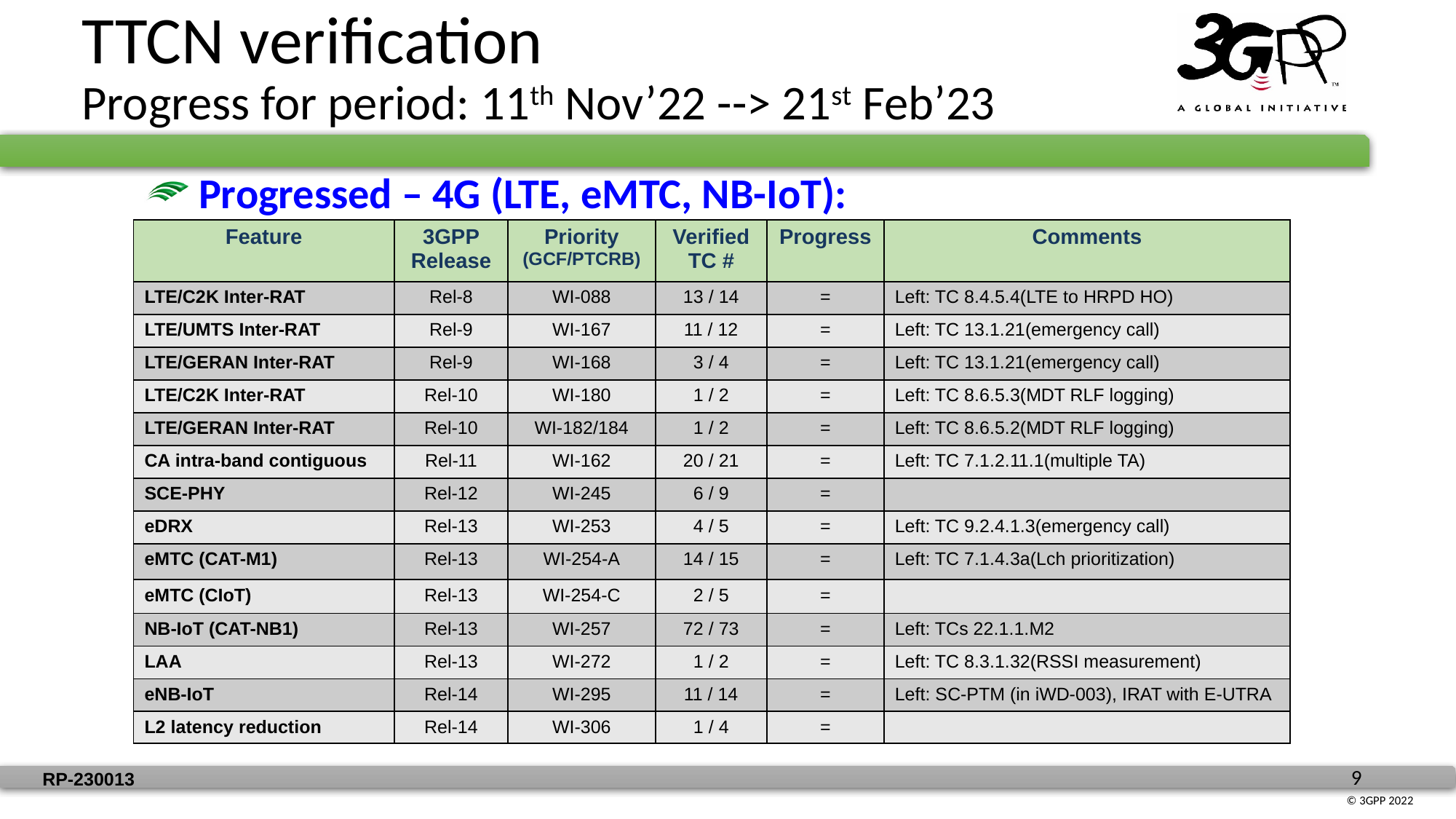

# TTCN verification Progress for period: 11th Nov’22 --> 21st Feb’23
 Progressed – 4G (LTE, eMTC, NB-IoT):

| Feature | 3GPP Release | Priority (GCF/PTCRB) | Verified TC # | Progress | Comments |
| --- | --- | --- | --- | --- | --- |
| LTE/C2K Inter-RAT | Rel-8 | WI-088 | 13 / 14 | = | Left: TC 8.4.5.4(LTE to HRPD HO) |
| LTE/UMTS Inter-RAT | Rel-9 | WI-167 | 11 / 12 | = | Left: TC 13.1.21(emergency call) |
| LTE/GERAN Inter-RAT | Rel-9 | WI-168 | 3 / 4 | = | Left: TC 13.1.21(emergency call) |
| LTE/C2K Inter-RAT | Rel-10 | WI-180 | 1 / 2 | = | Left: TC 8.6.5.3(MDT RLF logging) |
| LTE/GERAN Inter-RAT | Rel-10 | WI-182/184 | 1 / 2 | = | Left: TC 8.6.5.2(MDT RLF logging) |
| CA intra-band contiguous | Rel-11 | WI-162 | 20 / 21 | = | Left: TC 7.1.2.11.1(multiple TA) |
| SCE-PHY | Rel-12 | WI-245 | 6 / 9 | = |  |
| eDRX | Rel-13 | WI-253 | 4 / 5 | = | Left: TC 9.2.4.1.3(emergency call) |
| eMTC (CAT-M1) | Rel-13 | WI-254-A | 14 / 15 | = | Left: TC 7.1.4.3a(Lch prioritization) |
| eMTC (CIoT) | Rel-13 | WI-254-C | 2 / 5 | = |  |
| NB-IoT (CAT-NB1) | Rel-13 | WI-257 | 72 / 73 | = | Left: TCs 22.1.1.M2 |
| LAA | Rel-13 | WI-272 | 1 / 2 | = | Left: TC 8.3.1.32(RSSI measurement) |
| eNB-IoT | Rel-14 | WI-295 | 11 / 14 | = | Left: SC-PTM (in iWD-003), IRAT with E-UTRA |
| L2 latency reduction | Rel-14 | WI-306 | 1 / 4 | = |  |